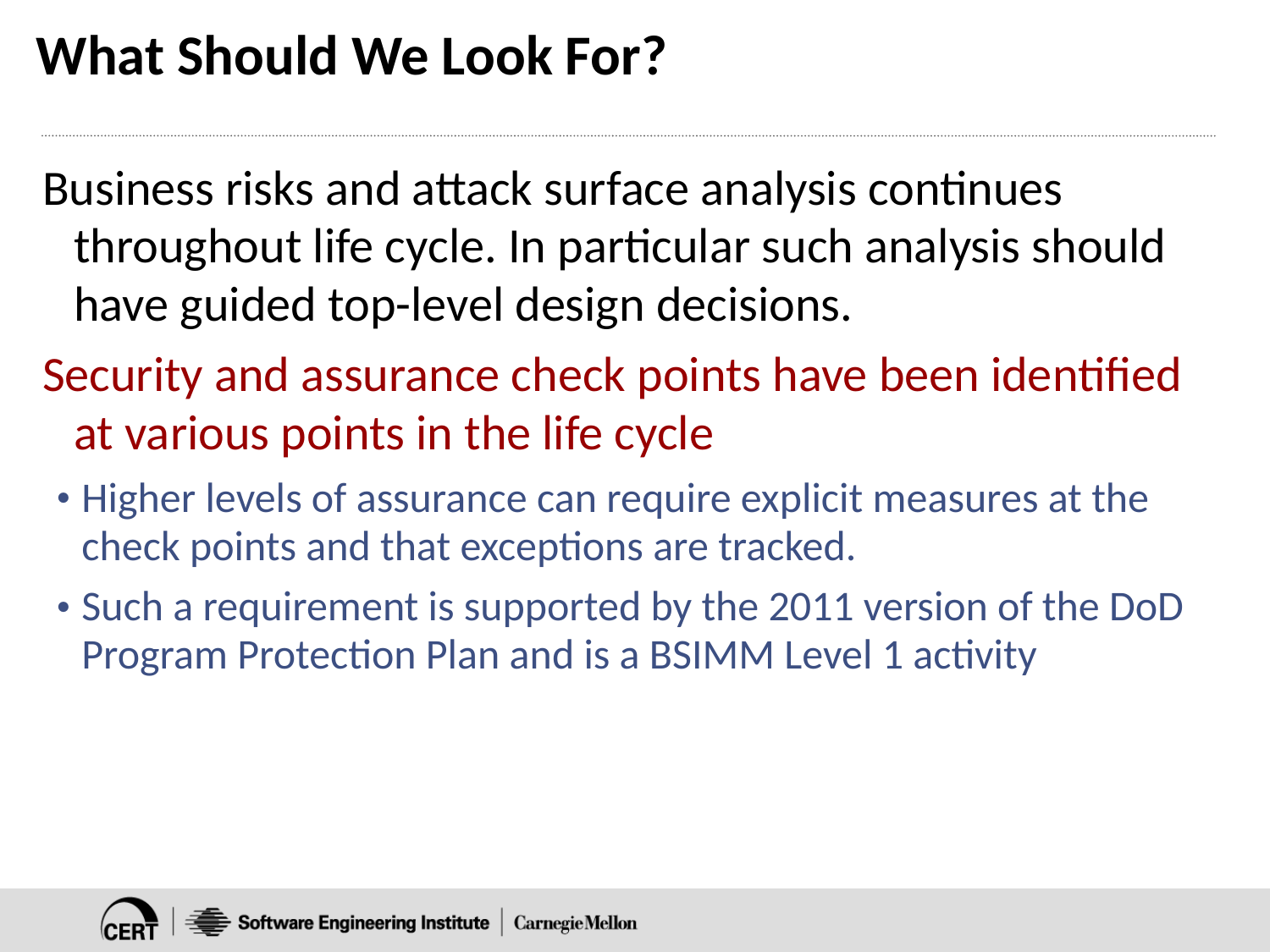

# What Should We Look For?
Business risks and attack surface analysis continues throughout life cycle. In particular such analysis should have guided top-level design decisions.
Security and assurance check points have been identified at various points in the life cycle
Higher levels of assurance can require explicit measures at the check points and that exceptions are tracked.
Such a requirement is supported by the 2011 version of the DoD Program Protection Plan and is a BSIMM Level 1 activity